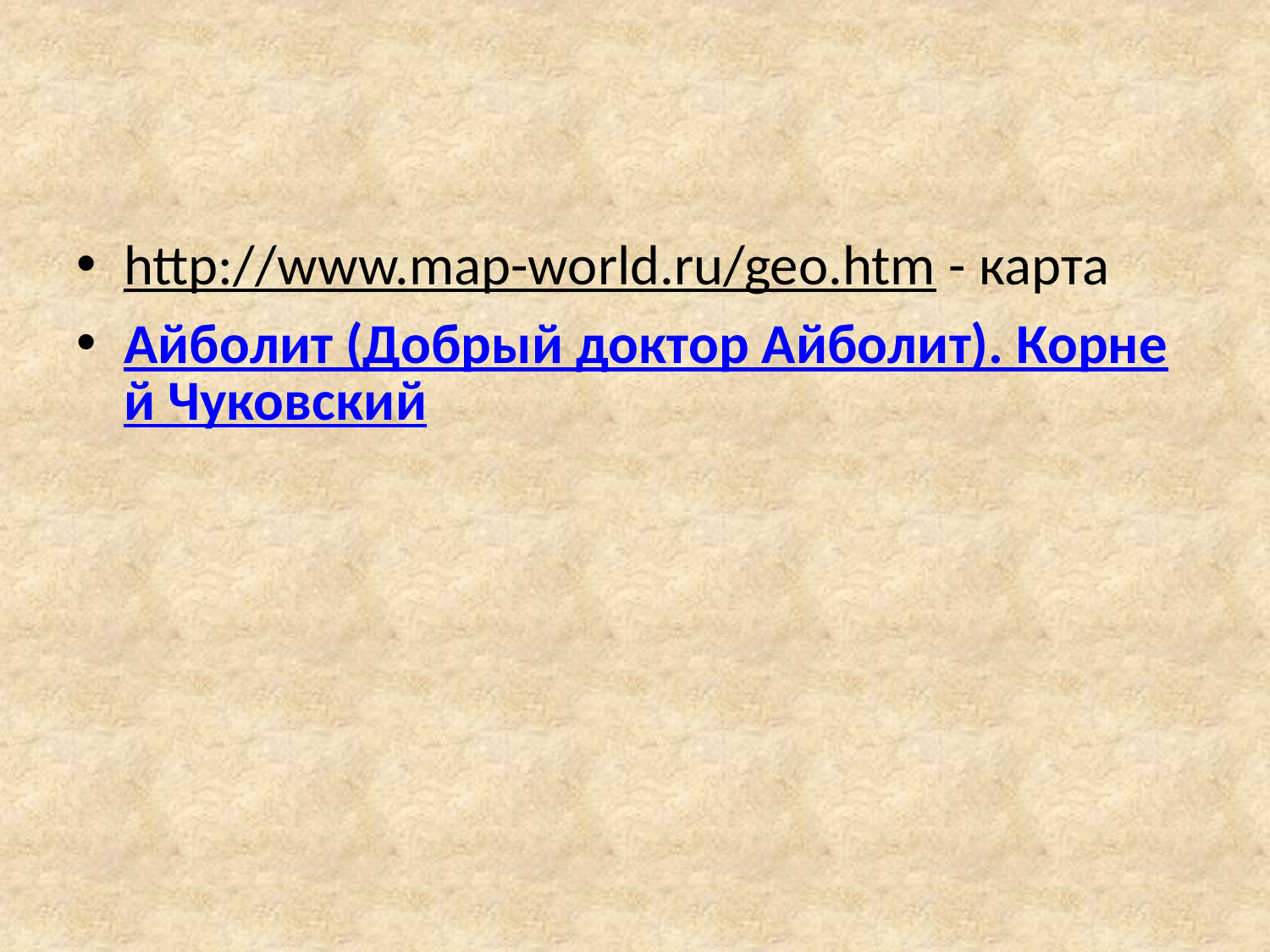

#
http://www.map-world.ru/geo.htm - карта
Айболит (Добрый доктор Айболит). Корней Чуковский